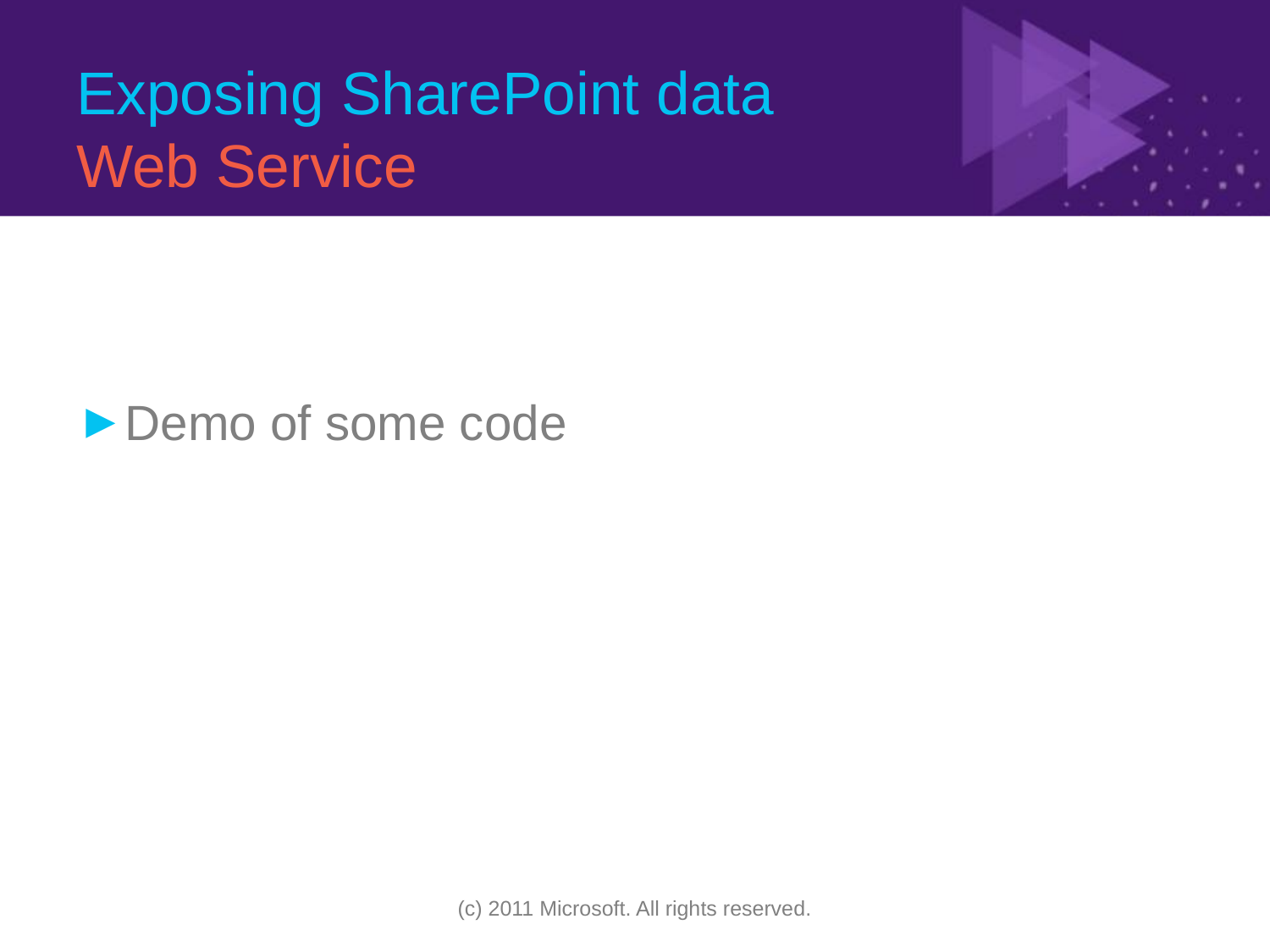

# Exposing SharePoint data Web Service

Demo of some code
(c) 2011 Microsoft. All rights reserved.